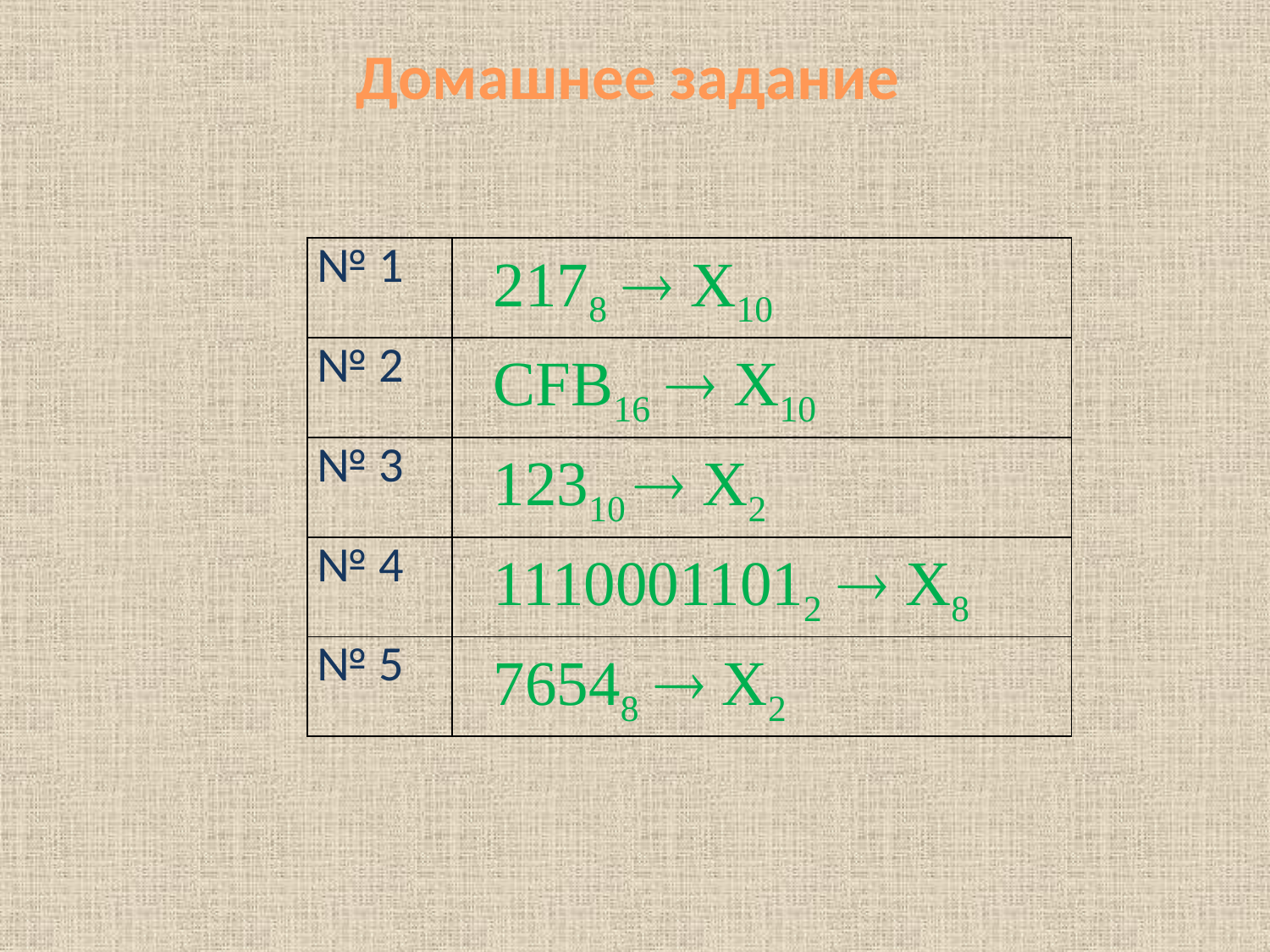

Домашнее задание

| № 1 | 2178 → Х10 |
| --- | --- |
| № 2 | СFB16 → X10 |
| № 3 | 12310 → Х2 |
| № 4 | 11100011012 → Х8 |
| № 5 | 76548 → Х2 |